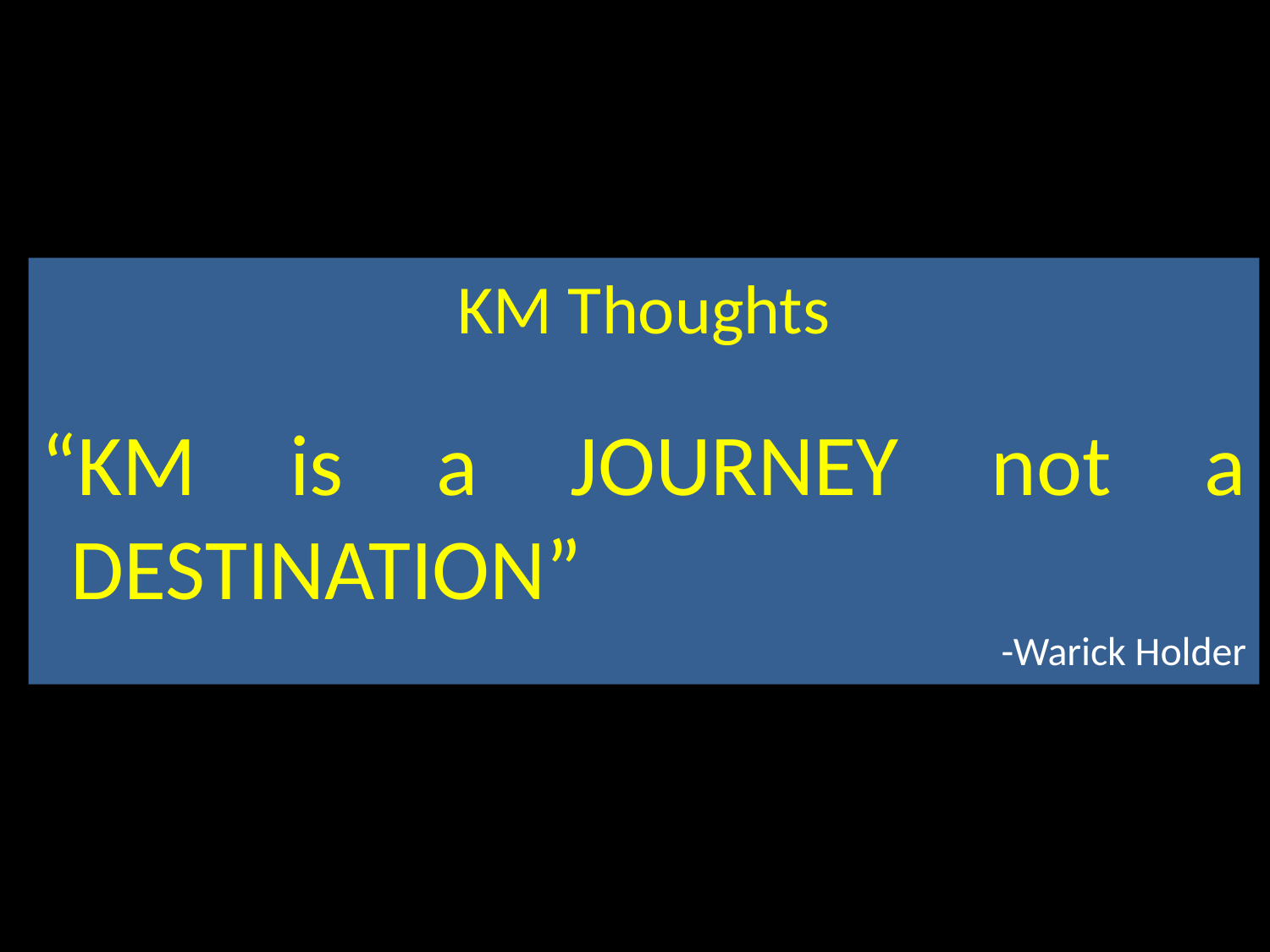

KM Thoughts

“KM is a JOURNEY not a DESTINATION”
-Warick Holder